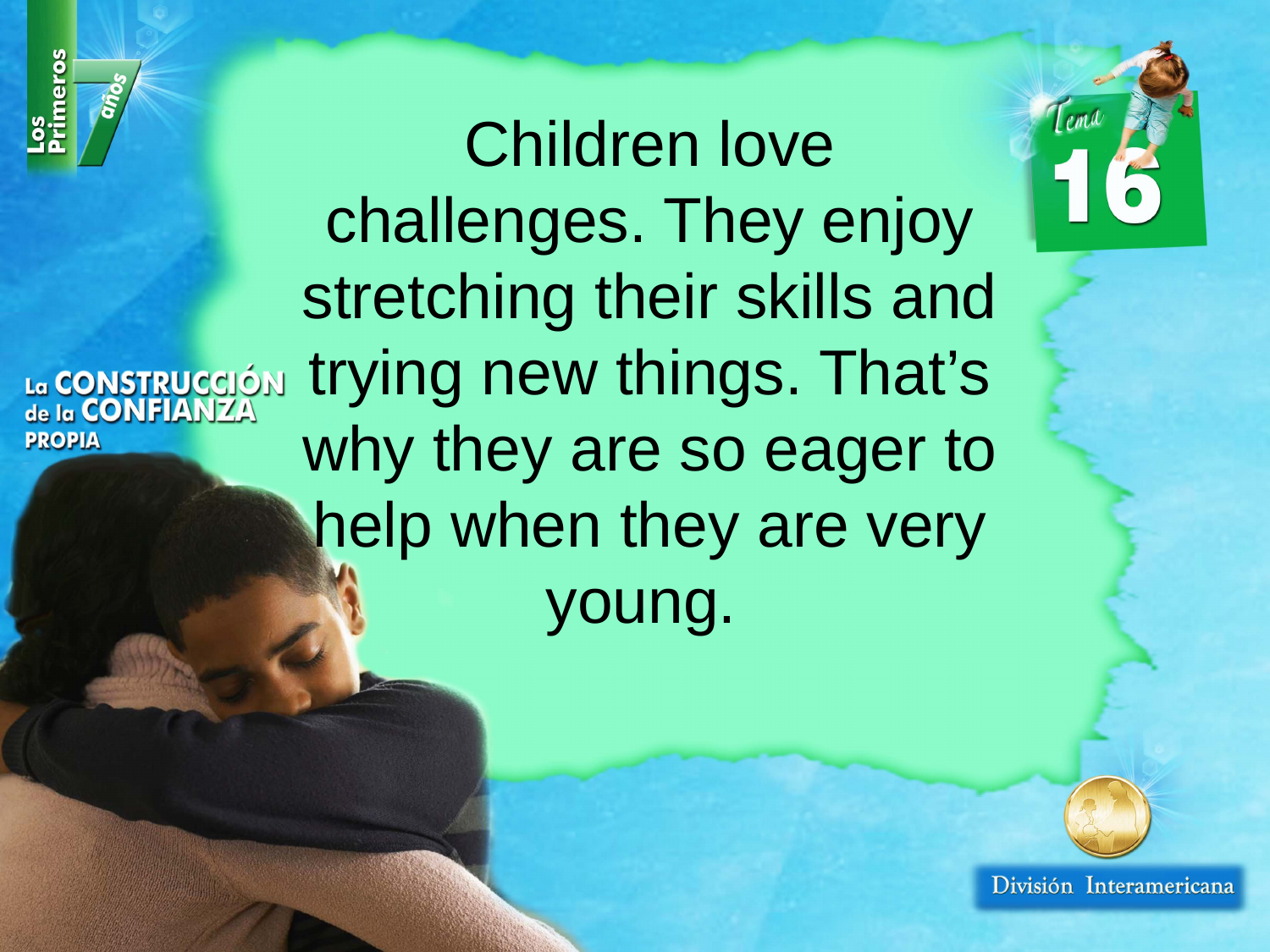

Children love challenges. They enjoy stretching their skills and trying new things. That’s why they are so eager to help when they are very young.